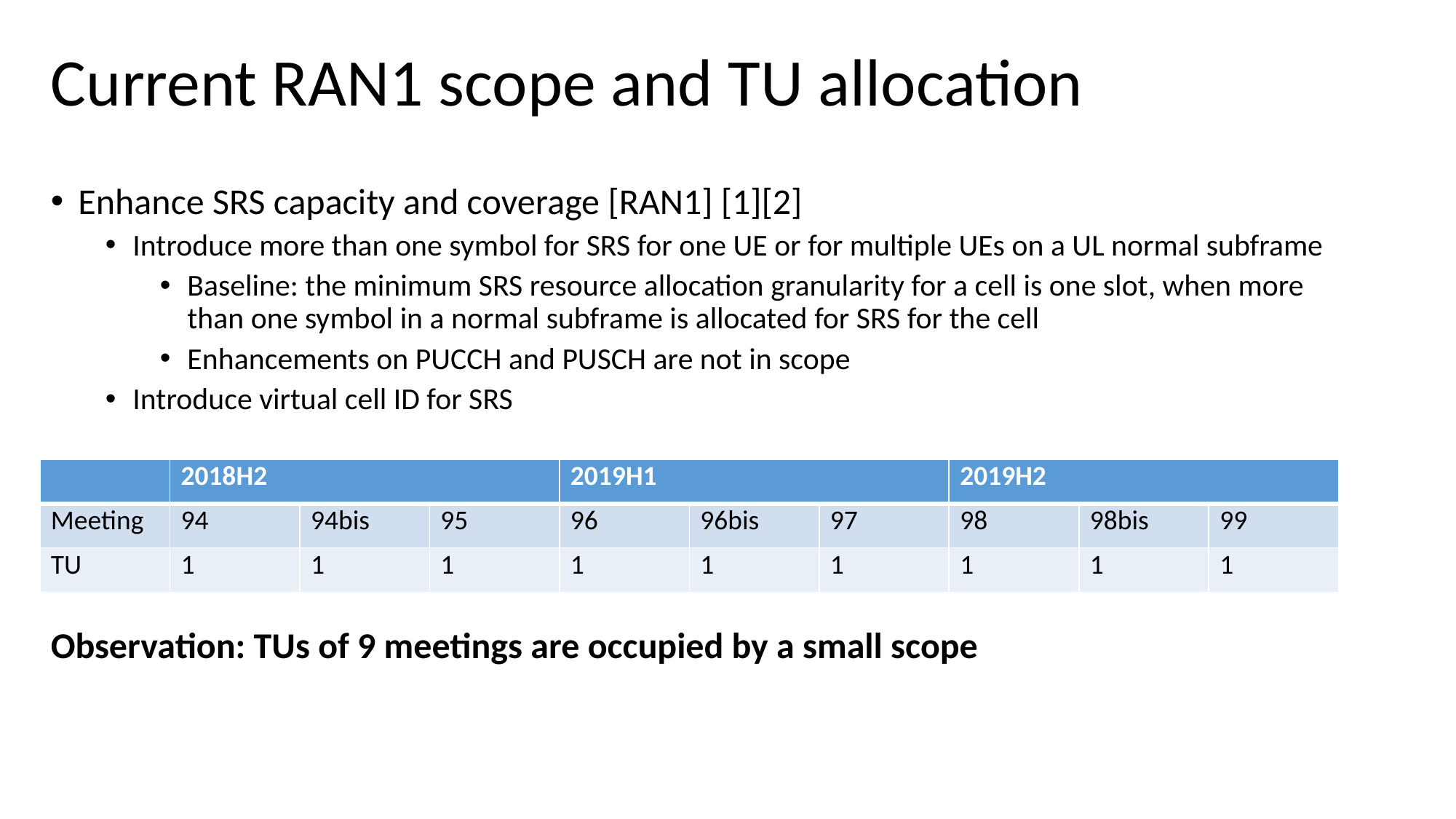

# Current RAN1 scope and TU allocation
Enhance SRS capacity and coverage [RAN1] [1][2]
Introduce more than one symbol for SRS for one UE or for multiple UEs on a UL normal subframe
Baseline: the minimum SRS resource allocation granularity for a cell is one slot, when more than one symbol in a normal subframe is allocated for SRS for the cell
Enhancements on PUCCH and PUSCH are not in scope
Introduce virtual cell ID for SRS
|  | 2018H2 |  |  | 2019H1 |  |  | 2019H2 |  |  |
| --- | --- | --- | --- | --- | --- | --- | --- | --- | --- |
| Meeting | 94 | 94bis | 95 | 96 | 96bis | 97 | 98 | 98bis | 99 |
| TU | 1 | 1 | 1 | 1 | 1 | 1 | 1 | 1 | 1 |
Observation: TUs of 9 meetings are occupied by a small scope